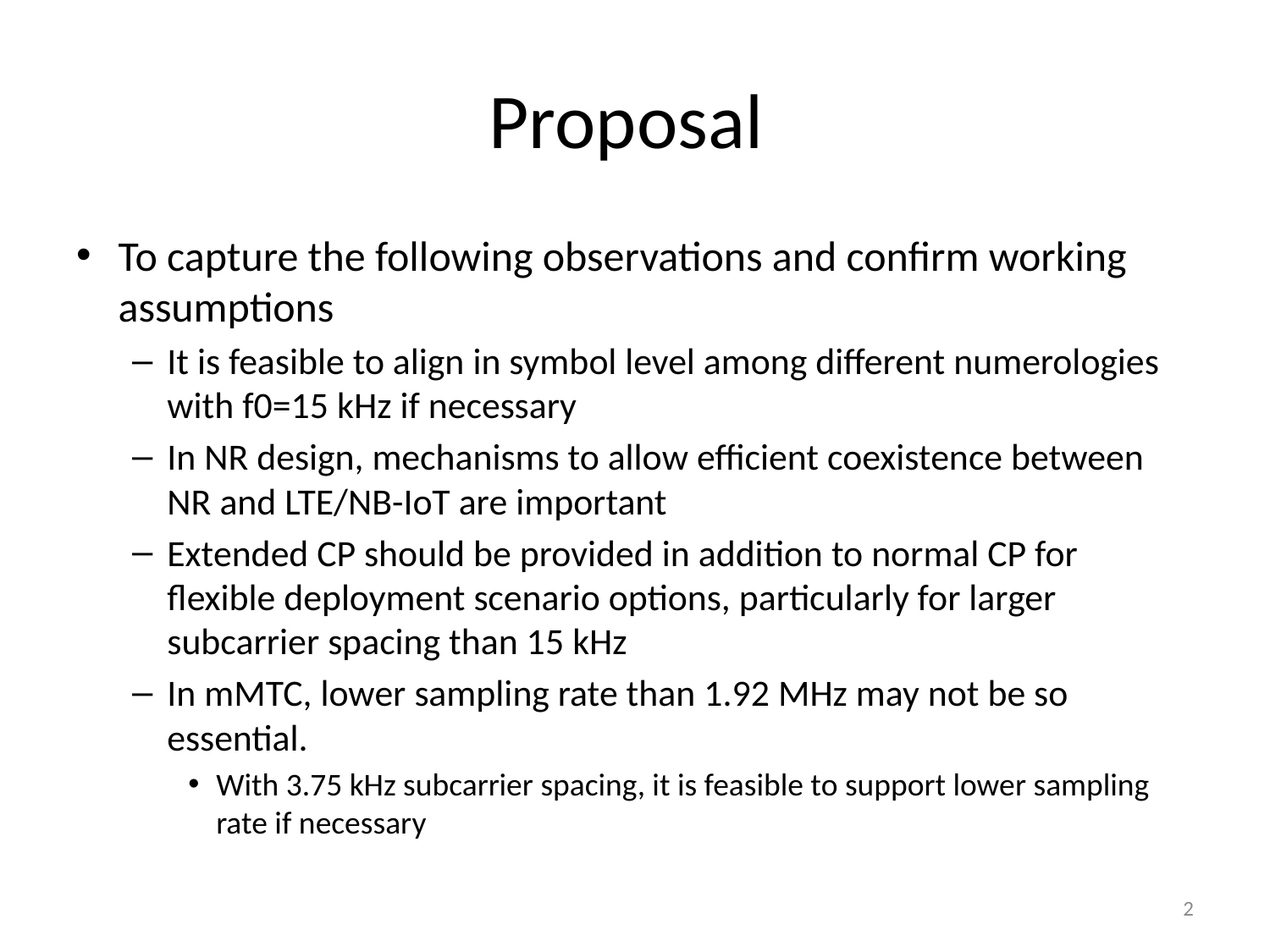

# Proposal
To capture the following observations and confirm working assumptions
It is feasible to align in symbol level among different numerologies with f0=15 kHz if necessary
In NR design, mechanisms to allow efficient coexistence between NR and LTE/NB-IoT are important
Extended CP should be provided in addition to normal CP for flexible deployment scenario options, particularly for larger subcarrier spacing than 15 kHz
In mMTC, lower sampling rate than 1.92 MHz may not be so essential.
With 3.75 kHz subcarrier spacing, it is feasible to support lower sampling rate if necessary
2